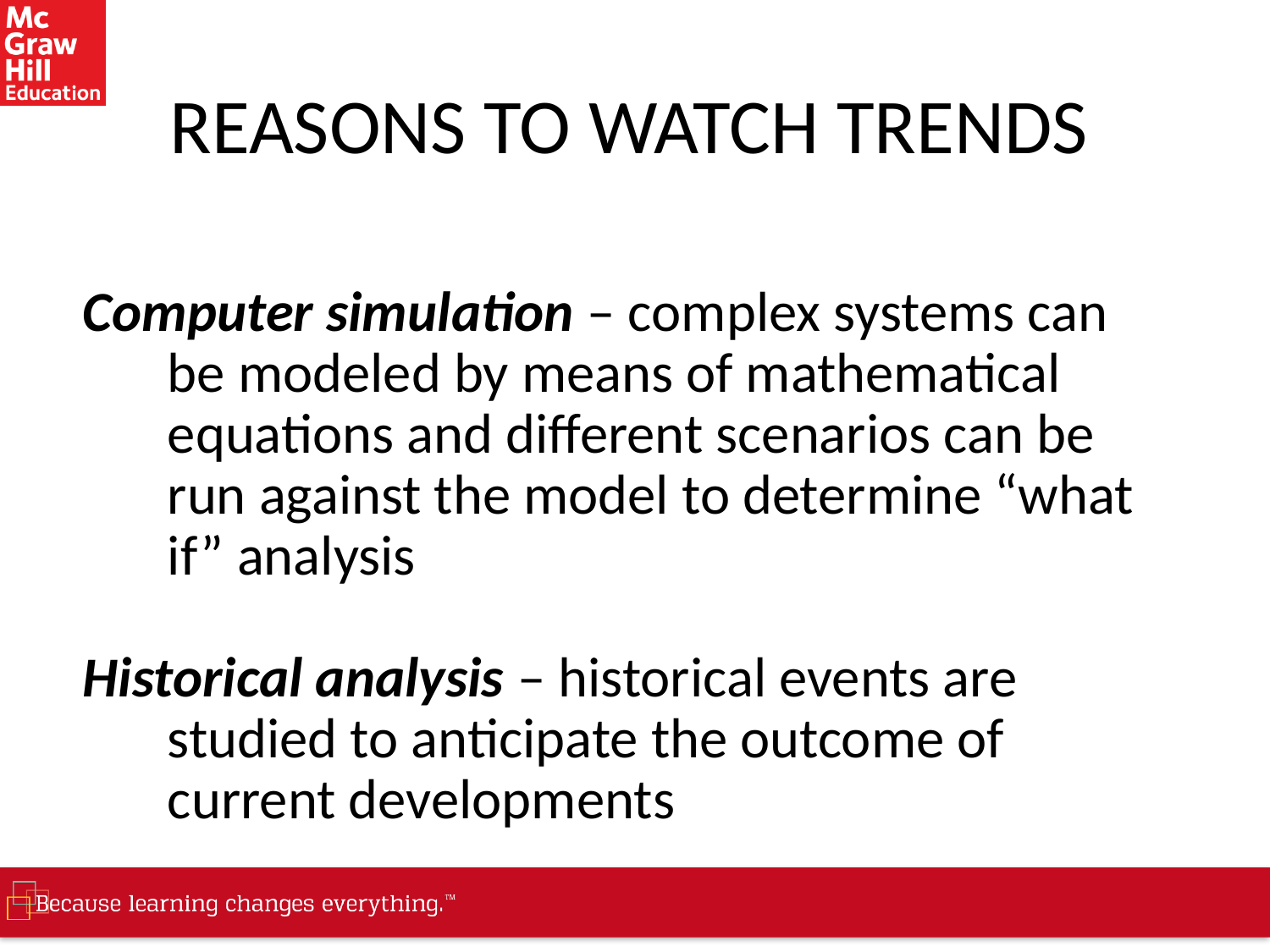

# REASONS TO WATCH TRENDS
Computer simulation – complex systems can be modeled by means of mathematical equations and different scenarios can be run against the model to determine “what if” analysis

Historical analysis – historical events are studied to anticipate the outcome of current developments